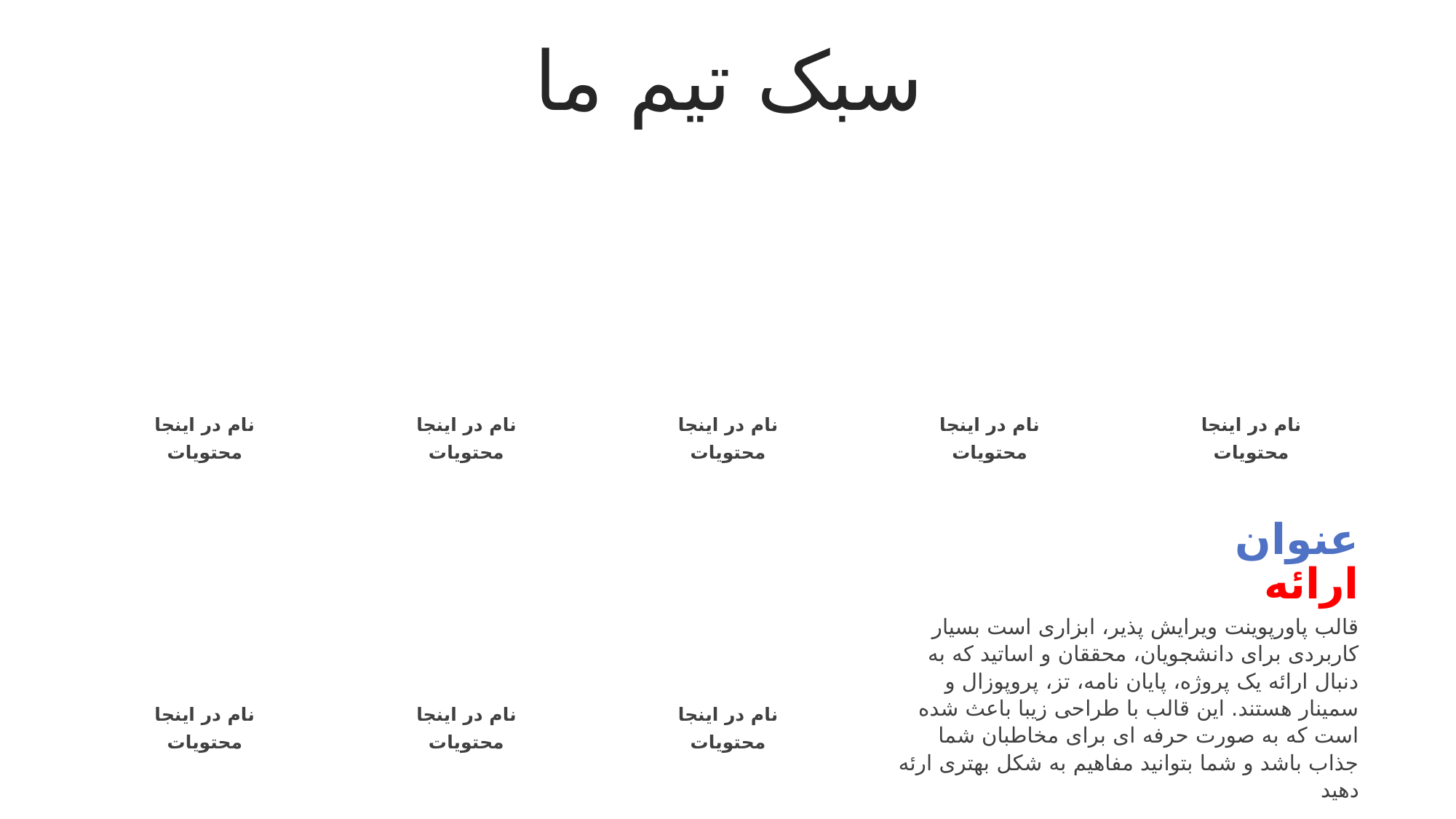

سبک تیم ما

نام در اینجا
محتویات
نام در اینجا
محتویات
نام در اینجا
محتویات
نام در اینجا
محتویات
نام در اینجا
محتویات

عنوان
ارائه
قالب پاورپوینت ویرایش پذیر، ابزاری است بسیار کاربردی برای دانشجویان، محققان و اساتید که به دنبال ارائه یک پروژه، پایان نامه، تز، پروپوزال و سمینار هستند. این قالب با طراحی زیبا باعث شده است که به صورت حرفه ای برای مخاطبان شما جذاب باشد و شما بتوانید مفاهیم به شکل بهتری ارئه دهید
نام در اینجا
محتویات
نام در اینجا
محتویات
نام در اینجا
محتویات